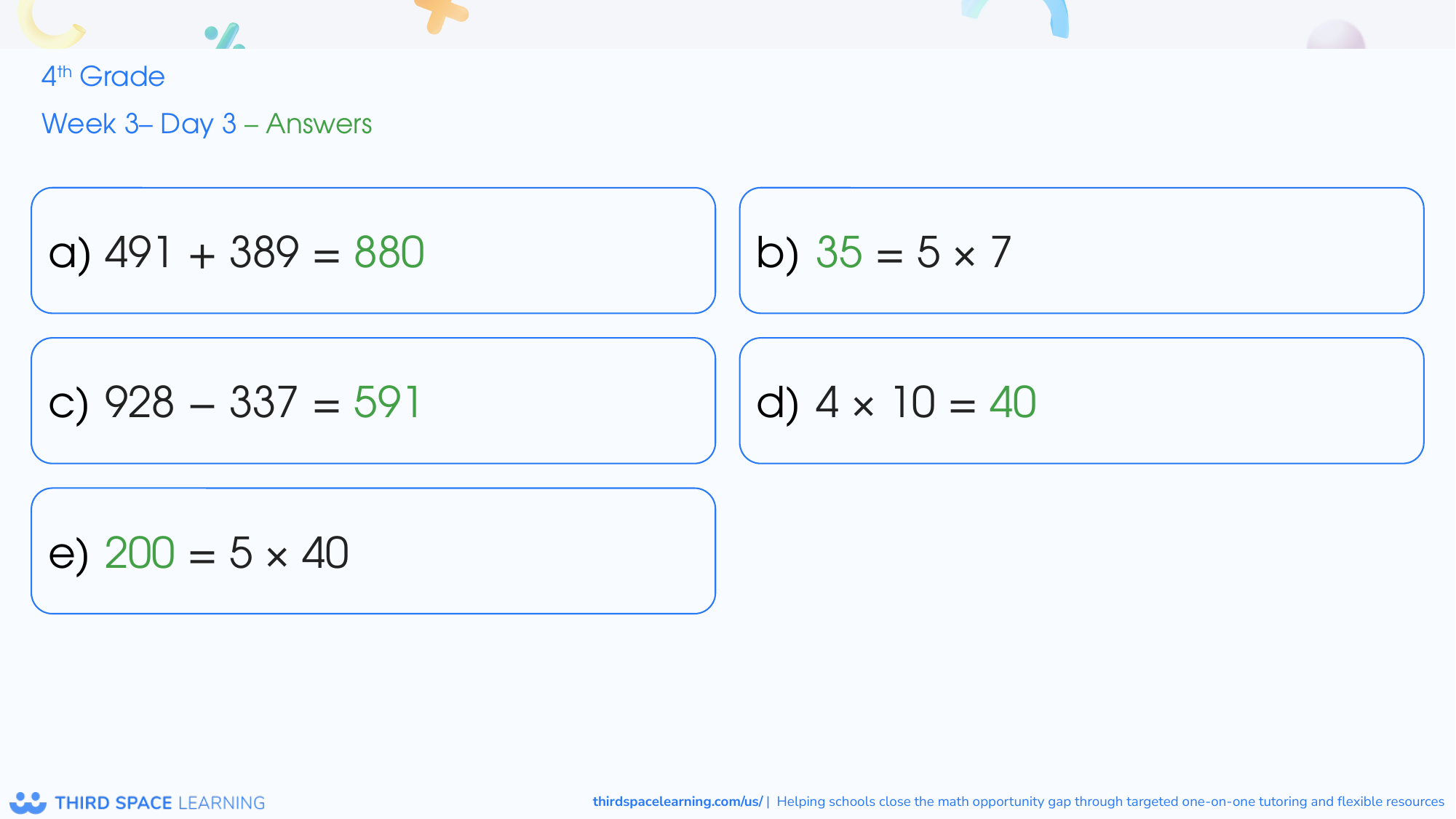

4th Grade
Week 3– Day 3 – Answers
491 + 389 = 880
35 = 5 × 7
928 − 337 = 591
4 × 10 = 40
200 = 5 × 40